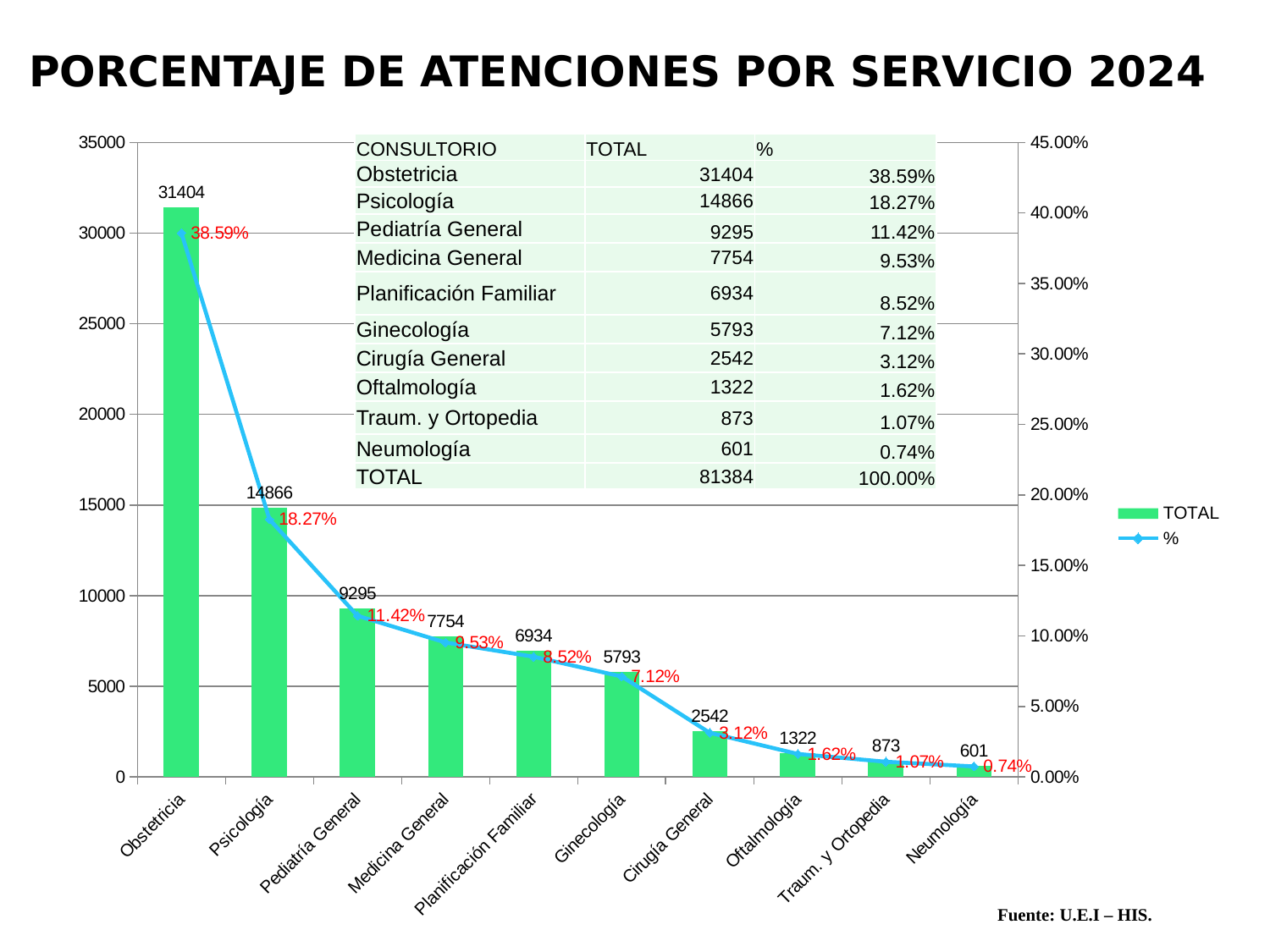

PORCENTAJE DE ATENCIONES POR SERVICIO 2024

### Chart

| Category | TOTAL | % |
|---|---|---|
| Obstetricia | 31404.0 | 0.3858743733411973 |
| Psicología | 14866.0 | 0.18266489727710605 |
| Pediatría General | 9295.0 | 0.11421163865133195 |
| Medicina General | 7754.0 | 0.09527671286739409 |
| Planificación Familiar | 6934.0 | 0.08520102231396835 |
| Ginecología | 5793.0 | 0.07118106753170156 |
| Cirugía General | 2542.0 | 0.031234640715619776 |
| Oftalmología | 1322.0 | 0.01624397916052295 |
| Traum. y Ortopedia | 873.0 | 0.010726924211147154 |
| Neumología | 601.0 | 0.007384743930010813 |
| CONSULTORIO | TOTAL | % |
| --- | --- | --- |
| Obstetricia | 31404 | 38.59% |
| Psicología | 14866 | 18.27% |
| Pediatría General | 9295 | 11.42% |
| Medicina General | 7754 | 9.53% |
| Planificación Familiar | 6934 | 8.52% |
| Ginecología | 5793 | 7.12% |
| Cirugía General | 2542 | 3.12% |
| Oftalmología | 1322 | 1.62% |
| Traum. y Ortopedia | 873 | 1.07% |
| Neumología | 601 | 0.74% |
| TOTAL | 81384 | 100.00% |
Fuente: U.E.I – HIS.